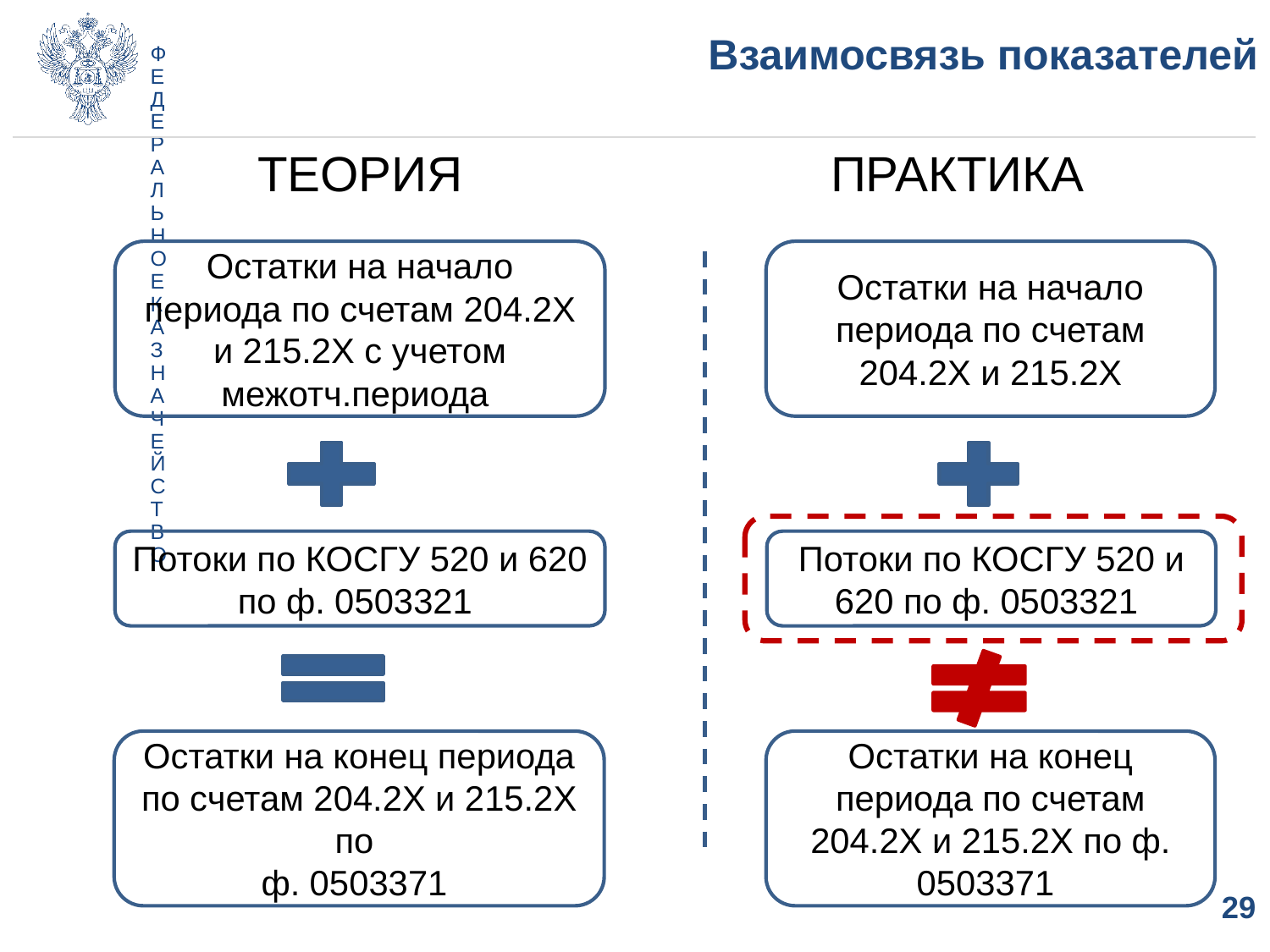

Взаимосвязь показателей
ПРАКТИКА
ТЕОРИЯ
Остатки на начало периода по счетам 204.2Х и 215.2Х с учетом межотч.периода
Остатки на начало периода по счетам 204.2Х и 215.2Х

Потоки по КОСГУ 520 и 620 по ф. 0503321
Потоки по КОСГУ 520 и 620 по ф. 0503321

Остатки на конец периода по счетам 204.2Х и 215.2Х по
ф. 0503371
Остатки на конец периода по счетам 204.2Х и 215.2Х по ф. 0503371
29